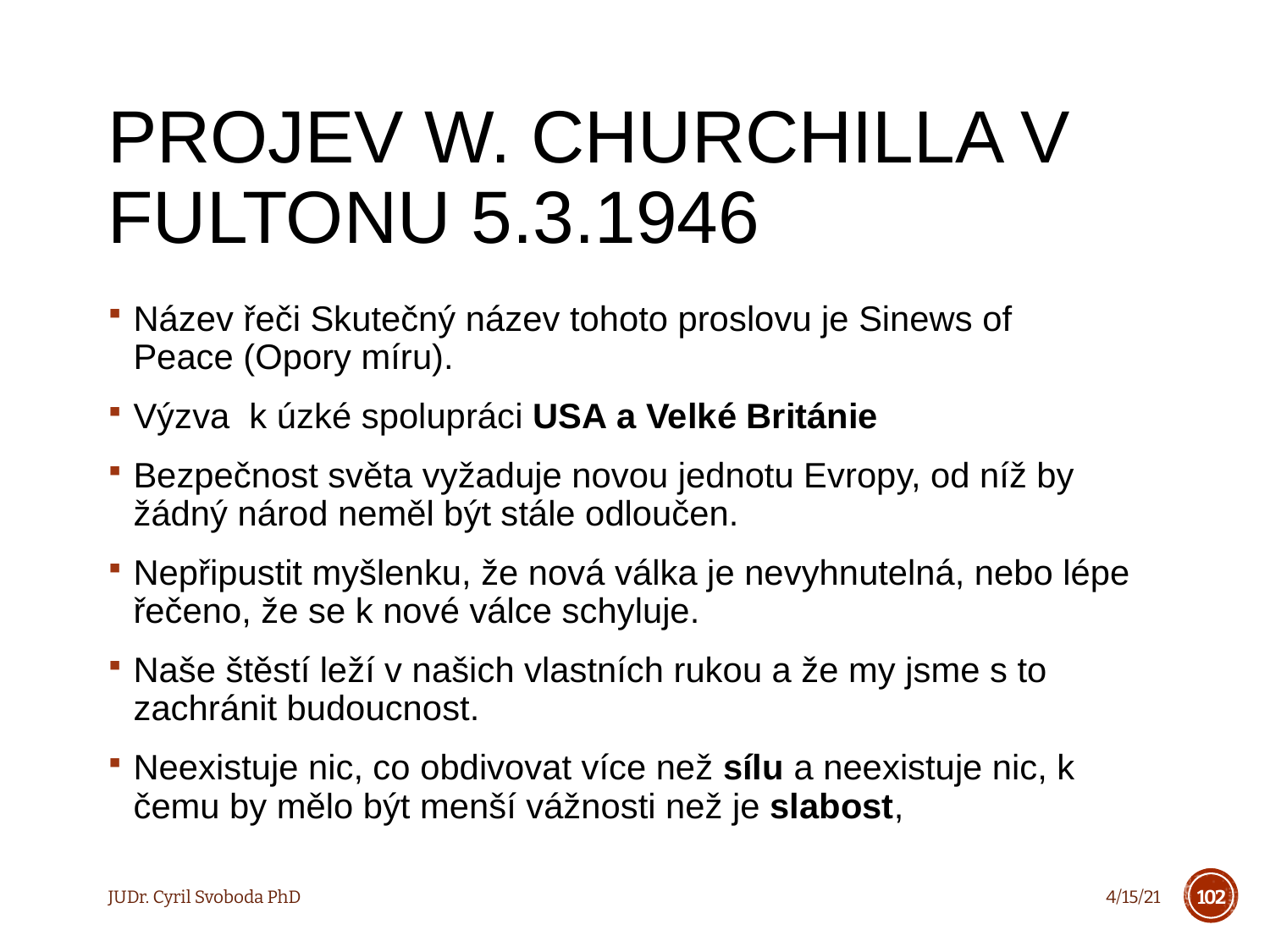

# Projev W. Churchilla v Fultonu 5.3.1946
Název řeči Skutečný název tohoto proslovu je Sinews of Peace (Opory míru).
Výzva  k úzké spolupráci USA a Velké Británie
Bezpečnost světa vyžaduje novou jednotu Evropy, od níž by žádný národ neměl být stále odloučen.
Nepřipustit myšlenku, že nová válka je nevyhnutelná, nebo lépe řečeno, že se k nové válce schyluje.
Naše štěstí leží v našich vlastních rukou a že my jsme s to zachránit budoucnost.
Neexistuje nic, co obdivovat více než sílu a neexistuje nic, k čemu by mělo být menší vážnosti než je slabost,
JUDr. Cyril Svoboda PhD
4/15/21
102